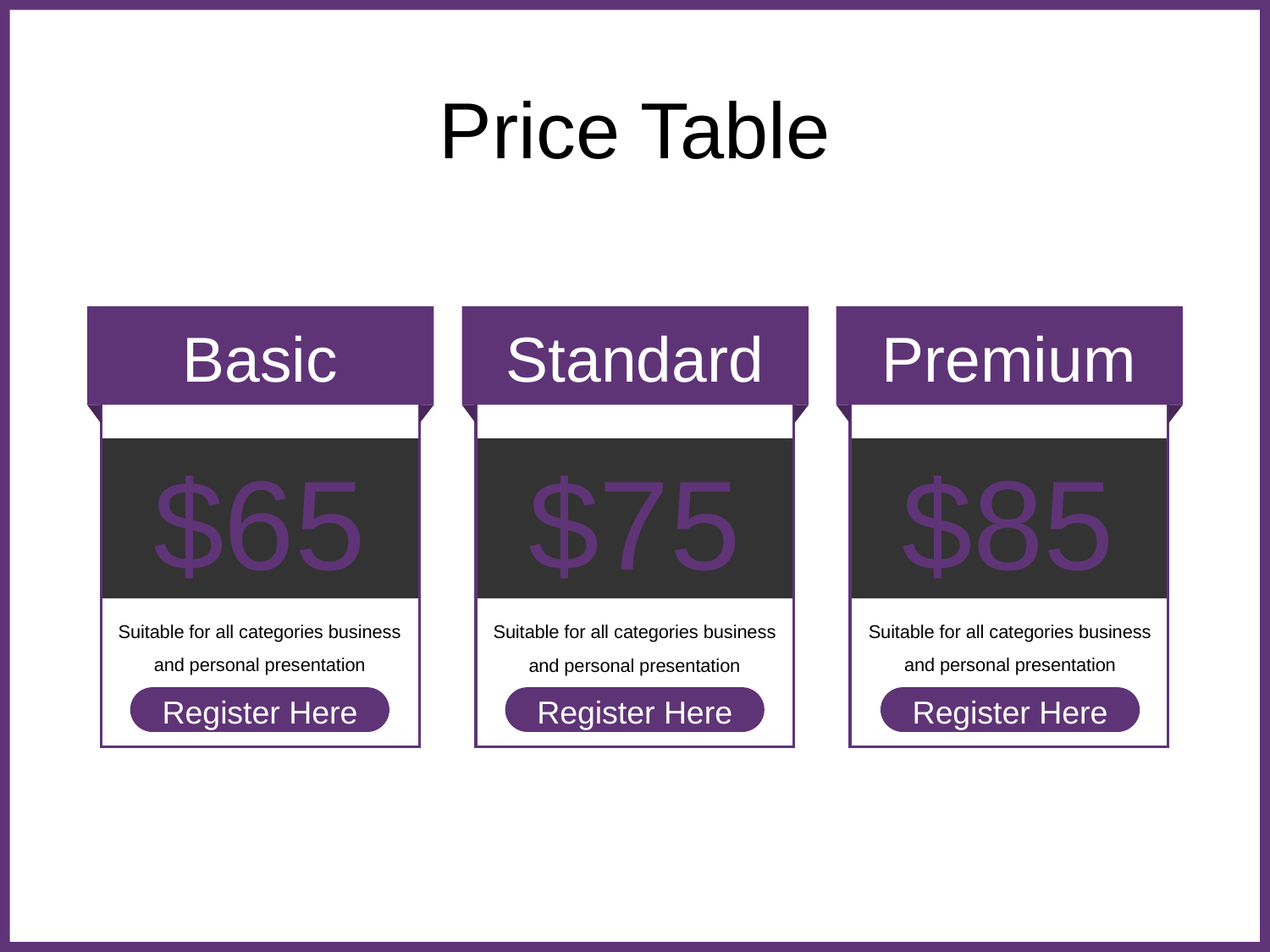

# Price Table

Basic
Standard
Premium
$65
$75
$85

Suitable for all categories business and personal presentation
Suitable for all categories business and personal presentation
Suitable for all categories business and personal presentation
Register Here
Register Here
Register Here